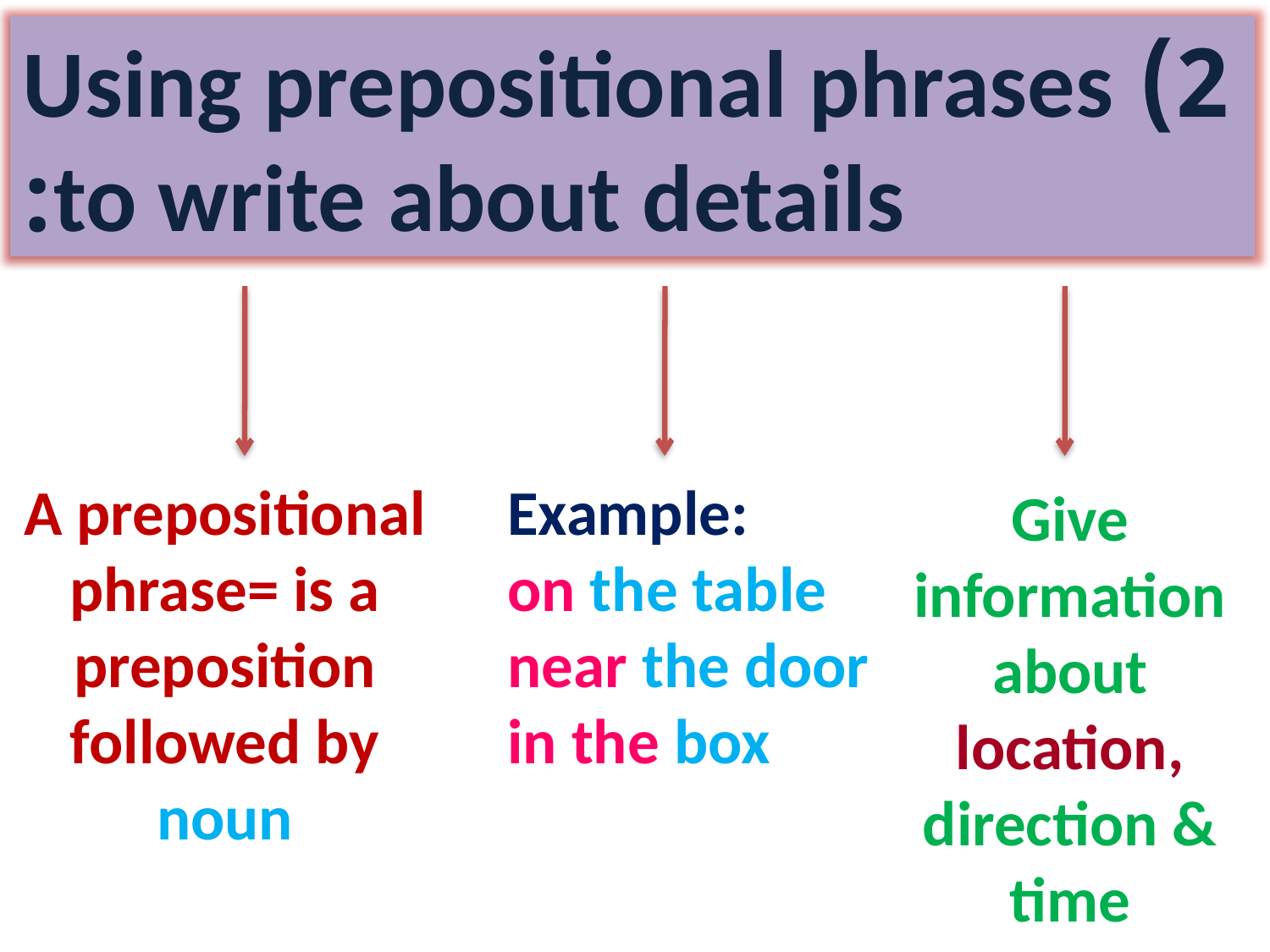

2) Using prepositional phrases to write about details:
A prepositional phrase= is a preposition followed by noun
Example:      on the table near the door
in the box
Give information about location, direction & time